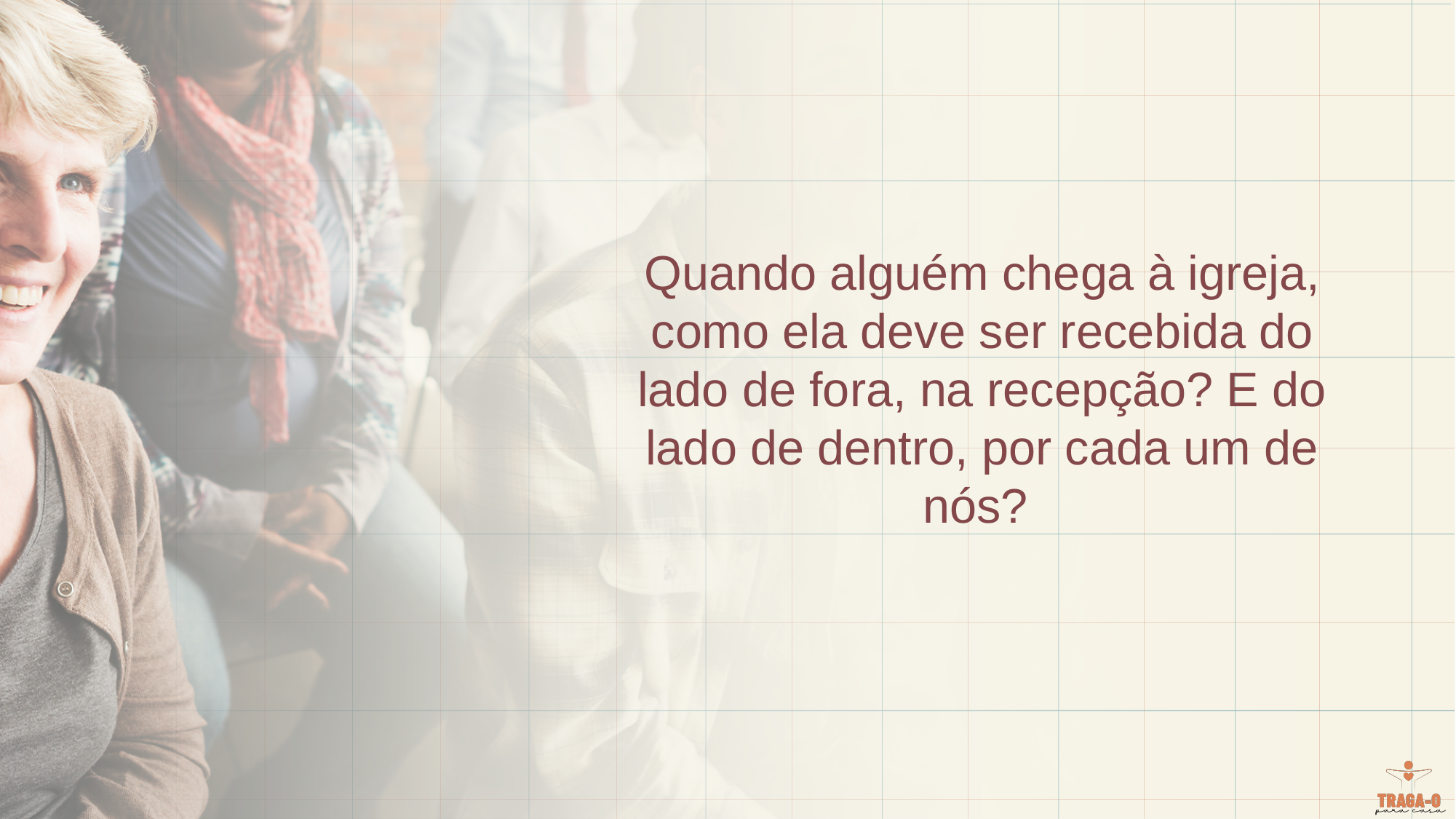

Quando alguém chega à igreja, como ela deve ser recebida do lado de fora, na recepção? E do lado de dentro, por cada um de nós?